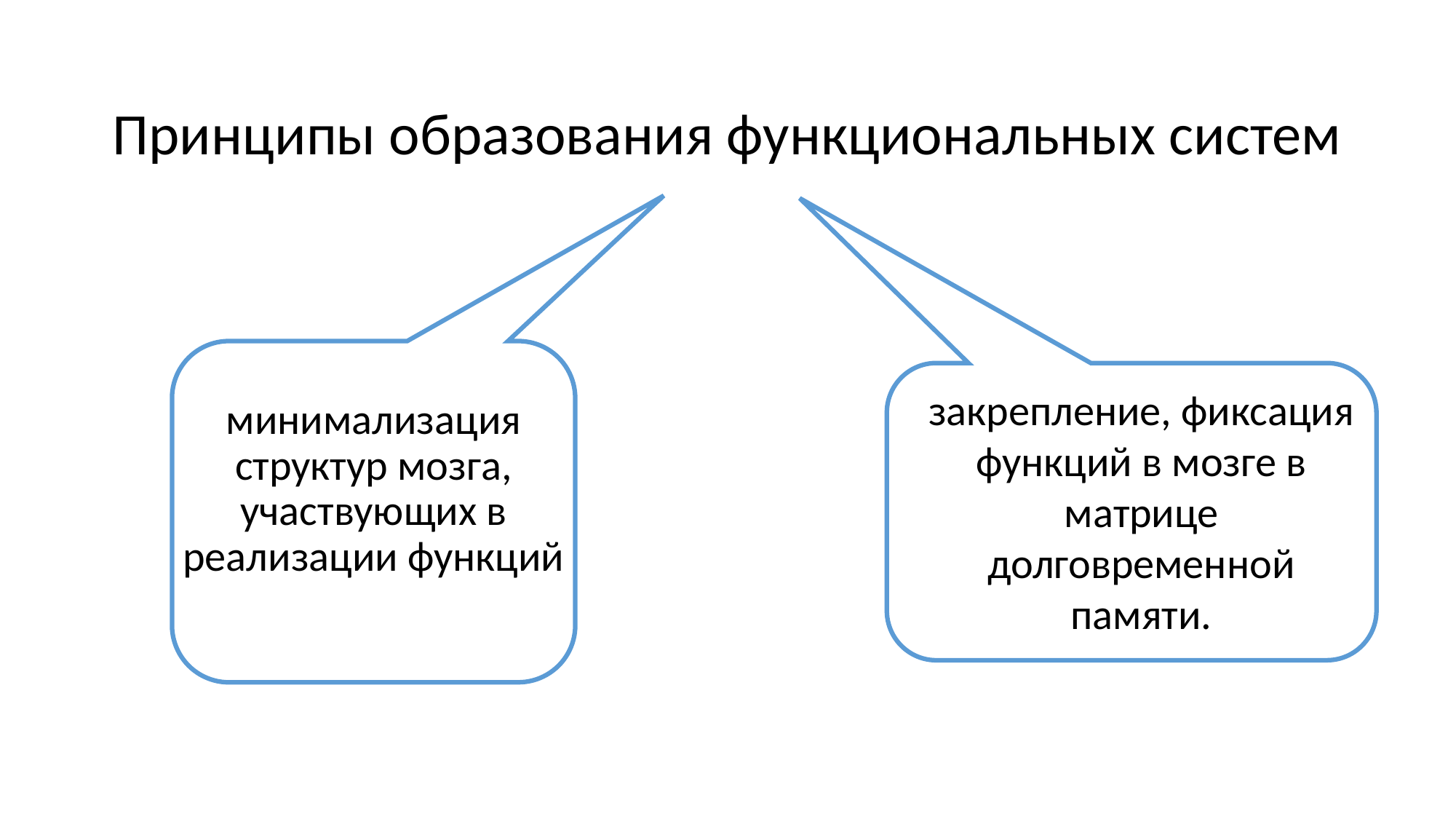

# Принципы образования функциональных систем

закрепление, фиксация функций в мозге в матрице долговременной памяти.
минимализация структур мозга, участвующих в реализации функций